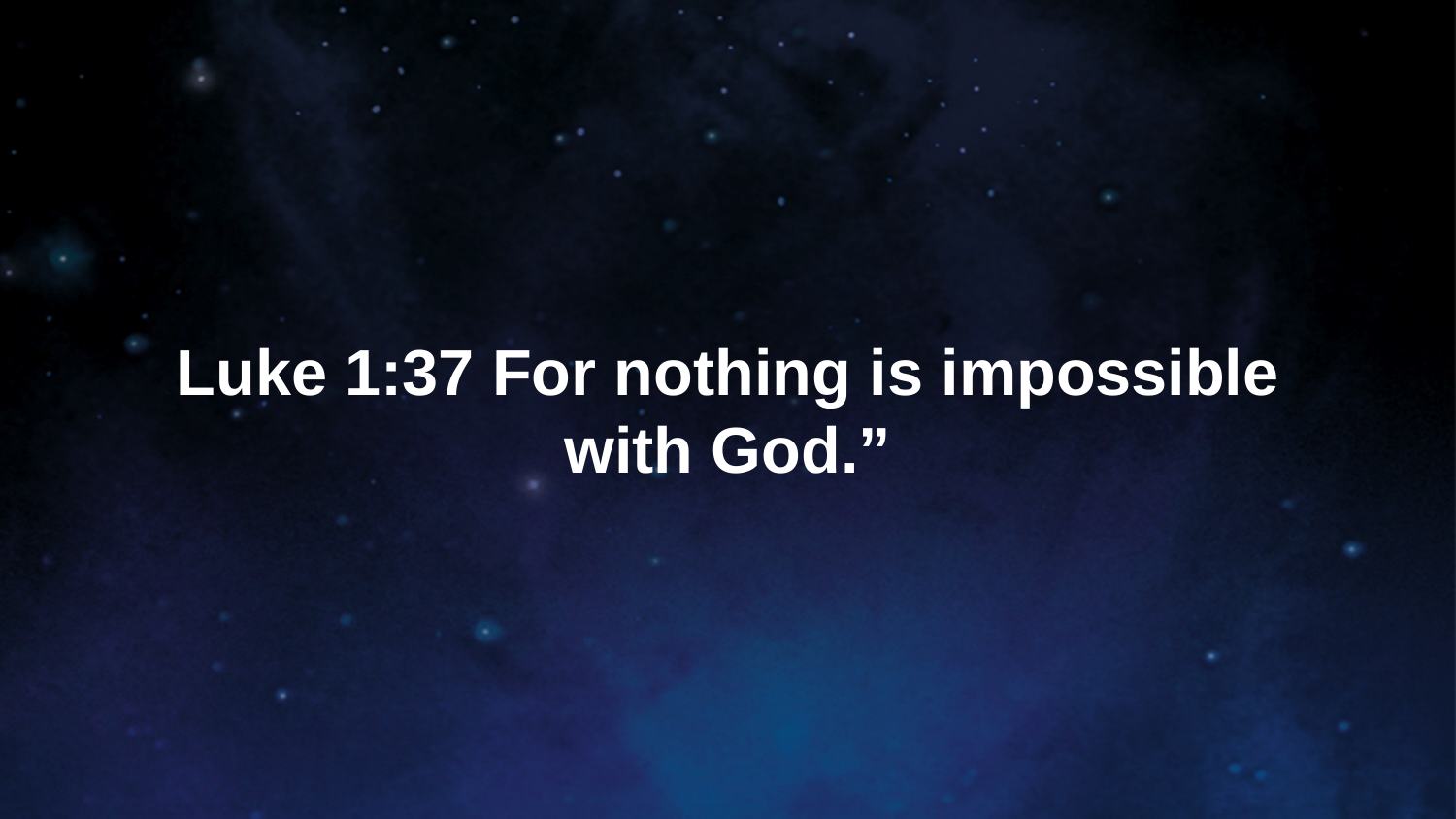

# Luke 1:37 For nothing is impossible with God.”